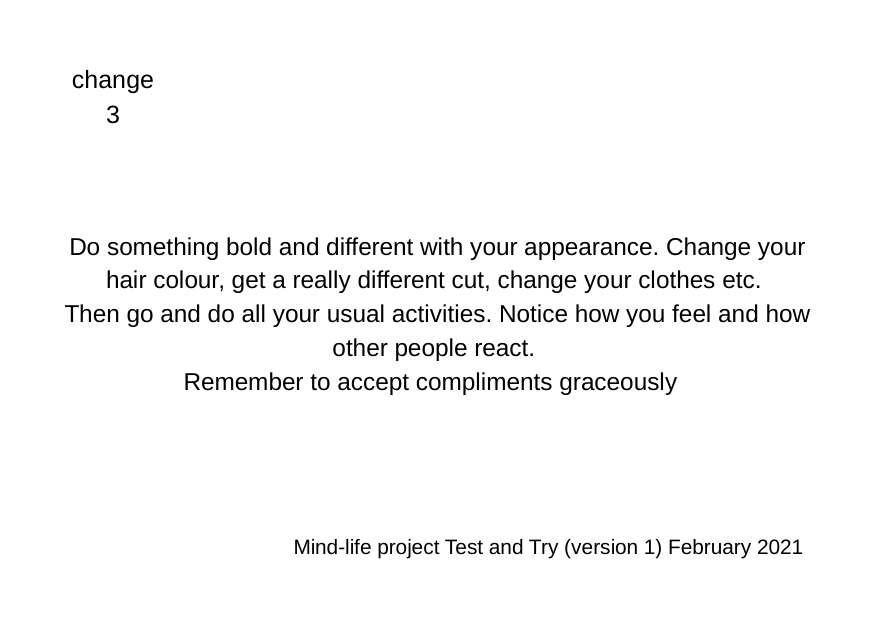

change 3
Do something bold and different with your appearance. Change your hair colour, get a really different cut, change your clothes etc.
Then go and do all your usual activities. Notice how you feel and how other people react.
Remember to accept compliments graceously
Mind-life project Test and Try (version 1) February 2021